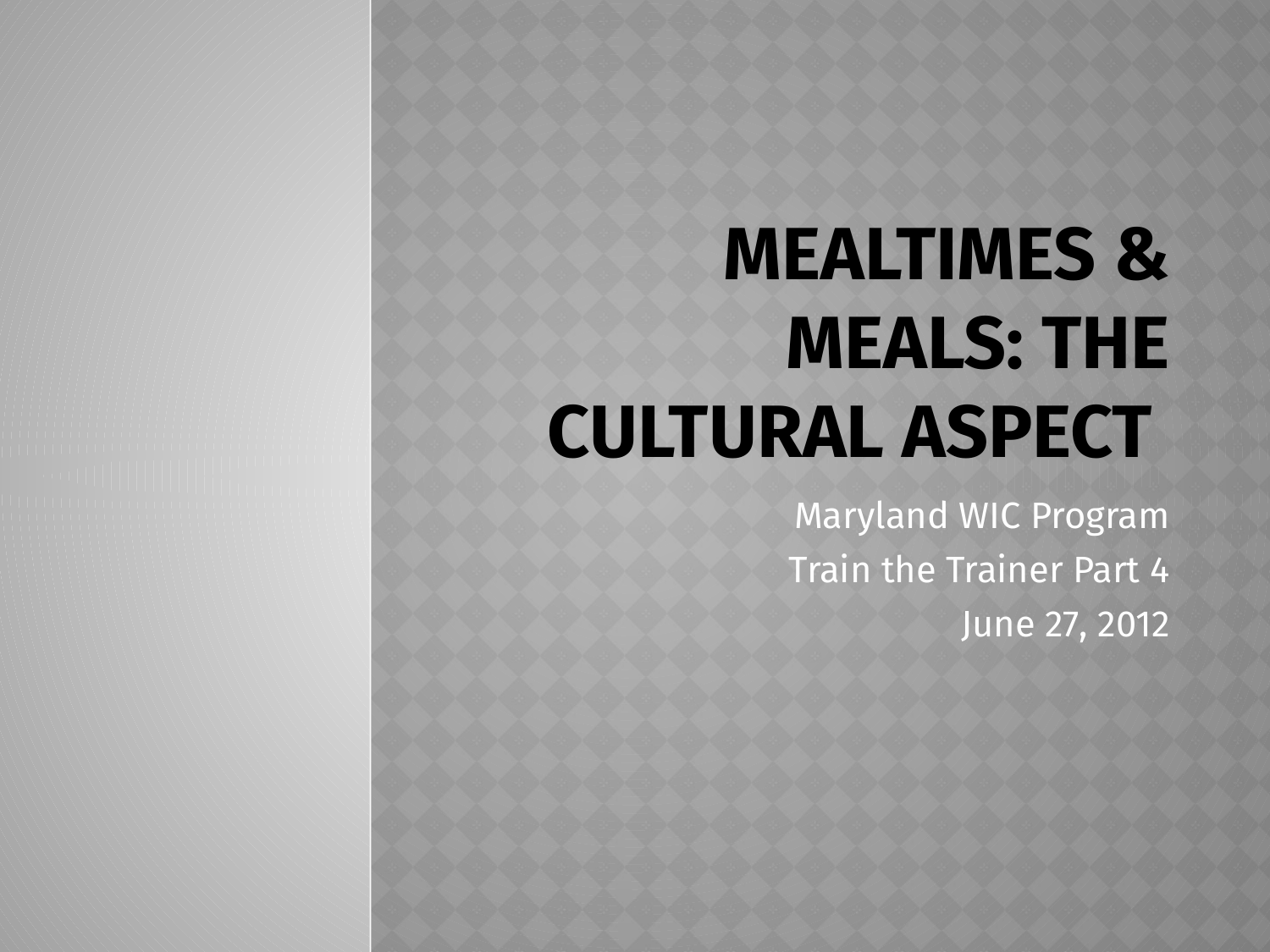

# Mealtimes & Meals: The cultural aspect
Maryland WIC Program
Train the Trainer Part 4
June 27, 2012